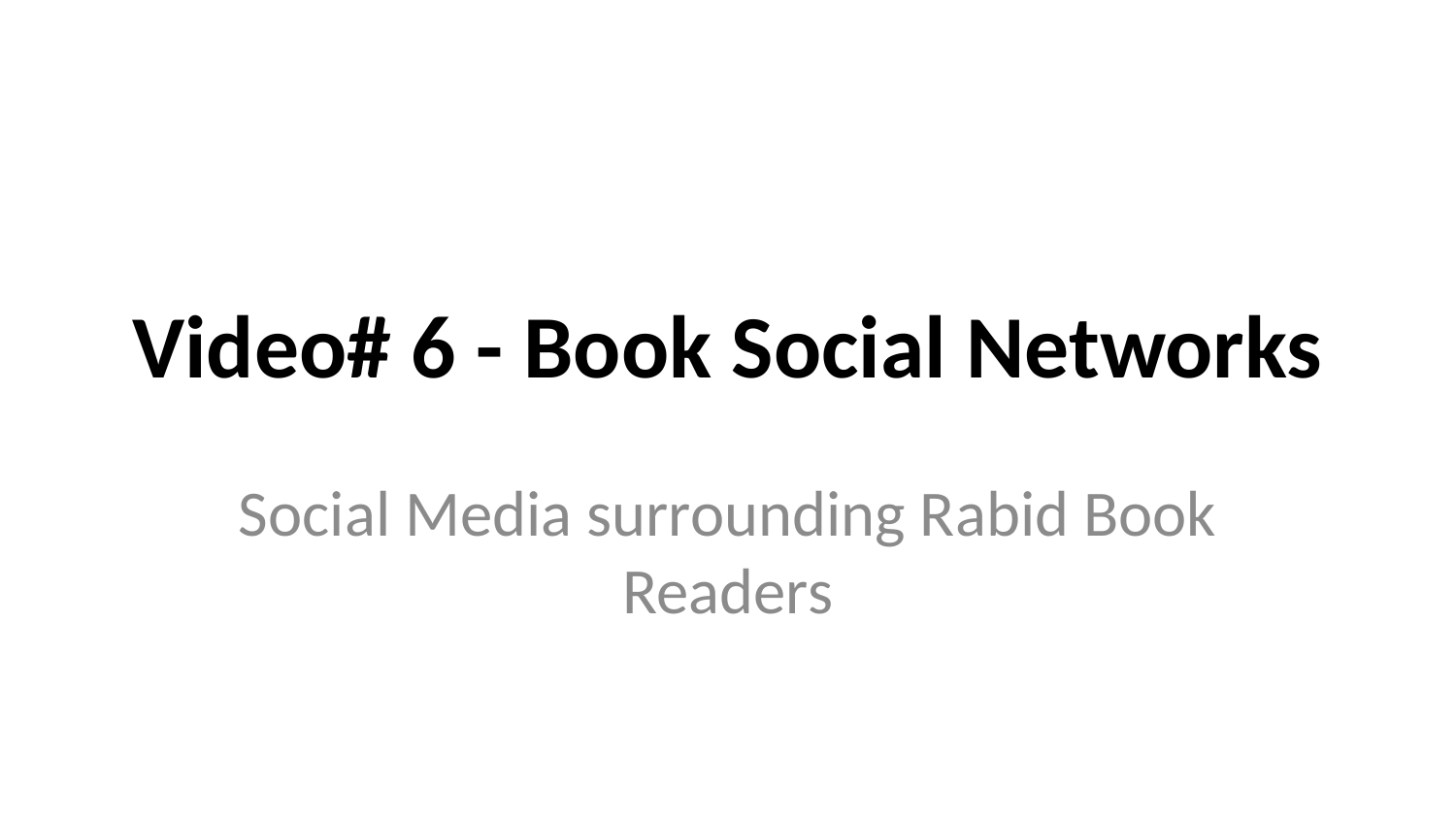

# Video# 6 - Book Social Networks
Social Media surrounding Rabid Book Readers